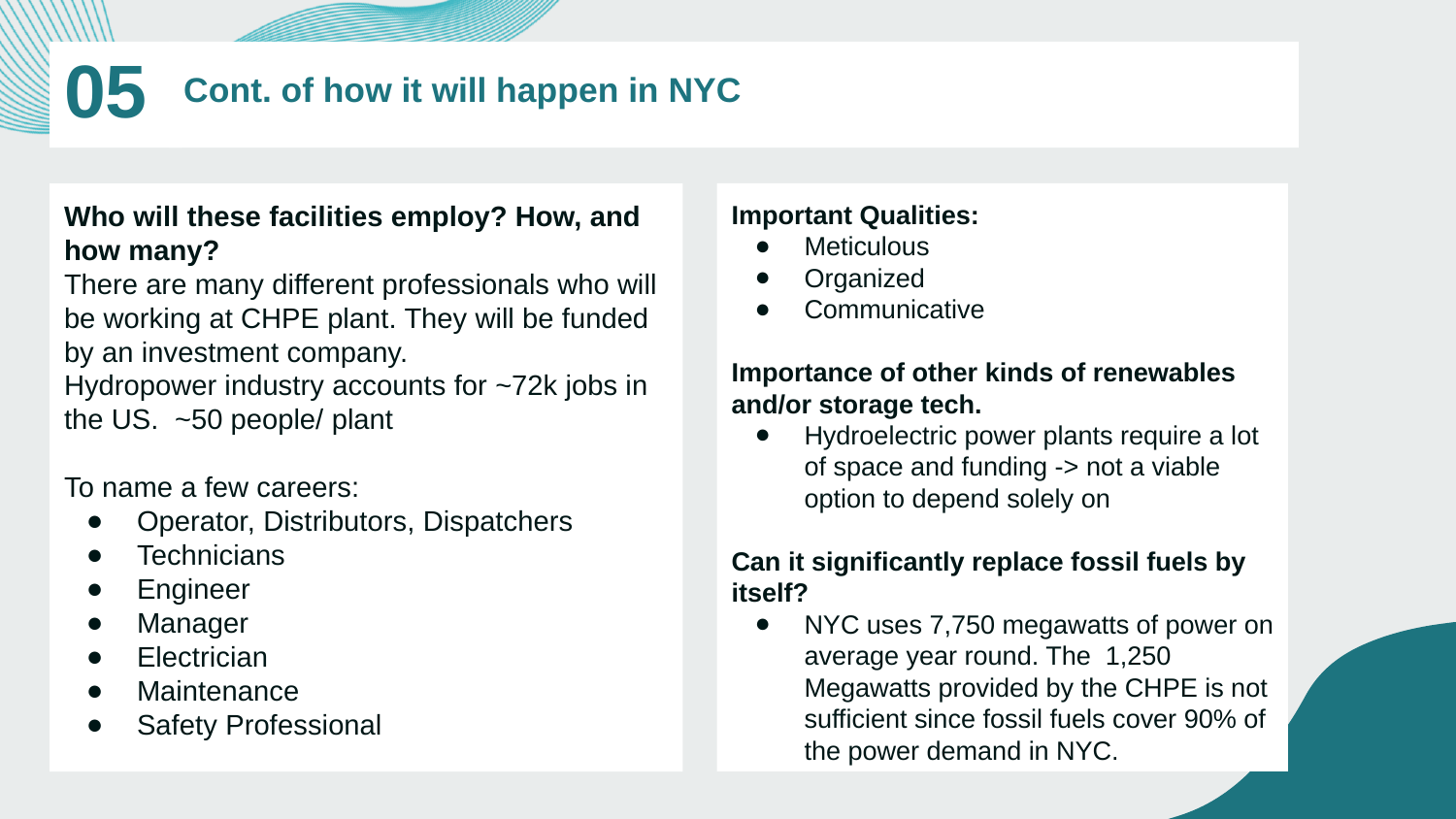

05
Cont. of how it will happen in NYC

Who will these facilities employ? How, and how many?
There are many different professionals who will be working at CHPE plant. They will be funded by an investment company.
Hydropower industry accounts for ~72k jobs in the US.  ~50 people/ plant

To name a few careers:
Operator, Distributors, Dispatchers
Technicians
Engineer
Manager
Electrician
Maintenance
Safety Professional
Important Qualities:
Meticulous
Organized
Communicative

Importance of other kinds of renewables and/or storage tech.
Hydroelectric power plants require a lot of space and funding -> not a viable option to depend solely on

Can it significantly replace fossil fuels by itself?
NYC uses 7,750 megawatts of power on average year round. The  1,250 Megawatts provided by the CHPE is not sufficient since fossil fuels cover 90% of the power demand in NYC.